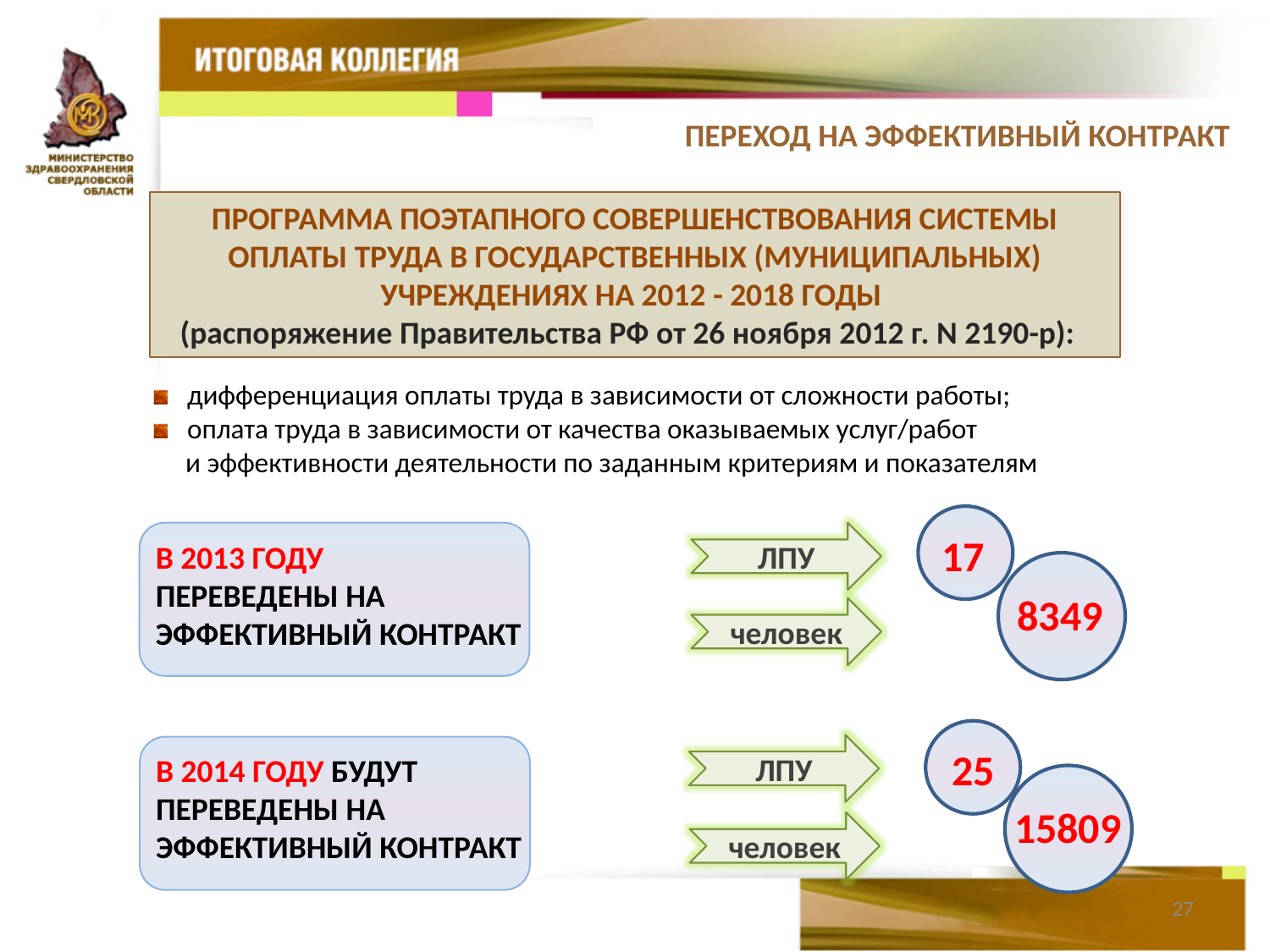

ПЕРЕХОД НА ЭФФЕКТИВНЫЙ КОНТРАКТ
ПРОГРАММА ПОЭТАПНОГО СОВЕРШЕНСТВОВАНИЯ СИСТЕМЫ ОПЛАТЫ ТРУДА В ГОСУДАРСТВЕННЫХ (МУНИЦИПАЛЬНЫХ) УЧРЕЖДЕНИЯХ НА 2012 - 2018 ГОДЫ
(распоряжение Правительства РФ от 26 ноября 2012 г. N 2190-р):
дифференциация оплаты труда в зависимости от сложности работы;
оплата труда в зависимости от качества оказываемых услуг/работ
      и эффективности деятельности по заданным критериям и показателям

17

В 2013 ГОДУ
ПЕРЕВЕДЕНЫ НА
ЭФФЕКТИВНЫЙ КОНТРАКТ
ЛПУ
человек
ЛПУ
человек

8349

25

В 2014 ГОДУ БУДУТ
ПЕРЕВЕДЕНЫ НА
ЭФФЕКТИВНЫЙ КОНТРАКТ

15809
27